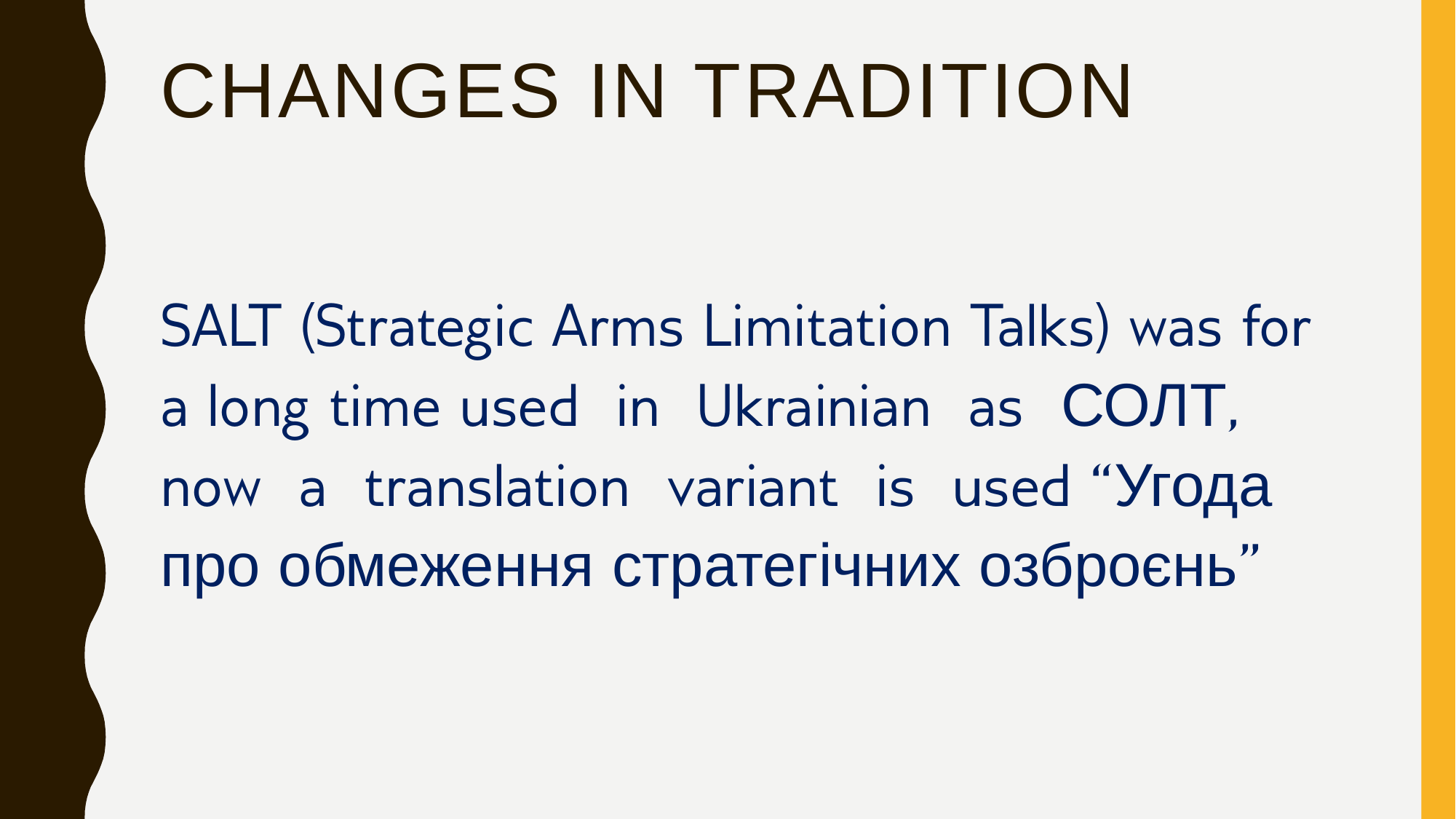

# Changes in tradition
SALT (Strategic Arms Limitation Talks) was for a long time used  in  Ukrainian  as  СОЛТ,  now  a  translation  variant  is  used “Угода  про обмеження стратегічних озброєнь”